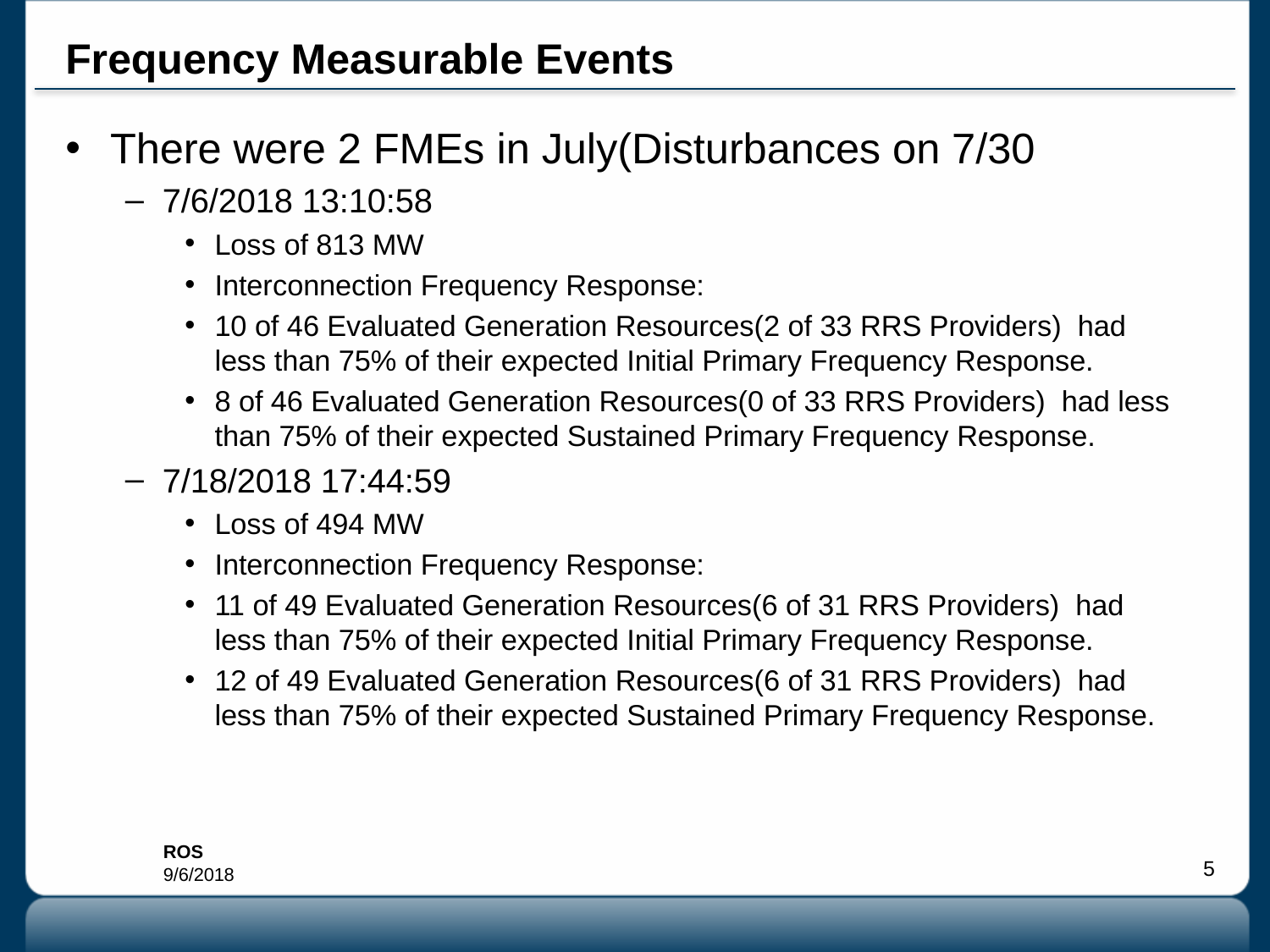

# Frequency Measurable Events
There were 2 FMEs in July(Disturbances on 7/30
7/6/2018 13:10:58
Loss of 813 MW
Interconnection Frequency Response:
10 of 46 Evaluated Generation Resources(2 of 33 RRS Providers)  had less than 75% of their expected Initial Primary Frequency Response.
8 of 46 Evaluated Generation Resources(0 of 33 RRS Providers)  had less than 75% of their expected Sustained Primary Frequency Response.
7/18/2018 17:44:59
Loss of 494 MW
Interconnection Frequency Response:
11 of 49 Evaluated Generation Resources(6 of 31 RRS Providers)  had less than 75% of their expected Initial Primary Frequency Response.
12 of 49 Evaluated Generation Resources(6 of 31 RRS Providers)  had less than 75% of their expected Sustained Primary Frequency Response.